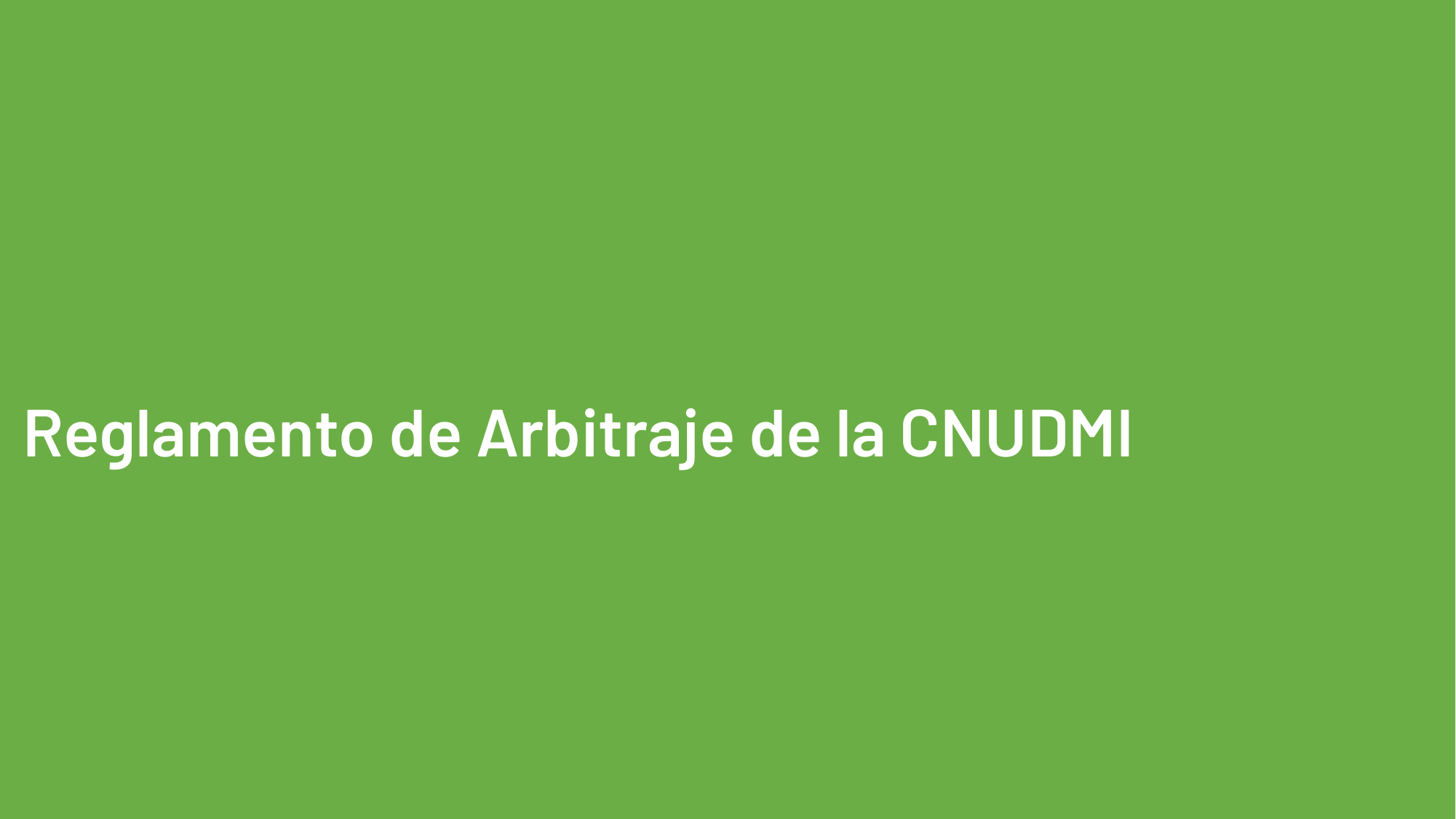

# Reglamento de Arbitraje de la CNUDMI